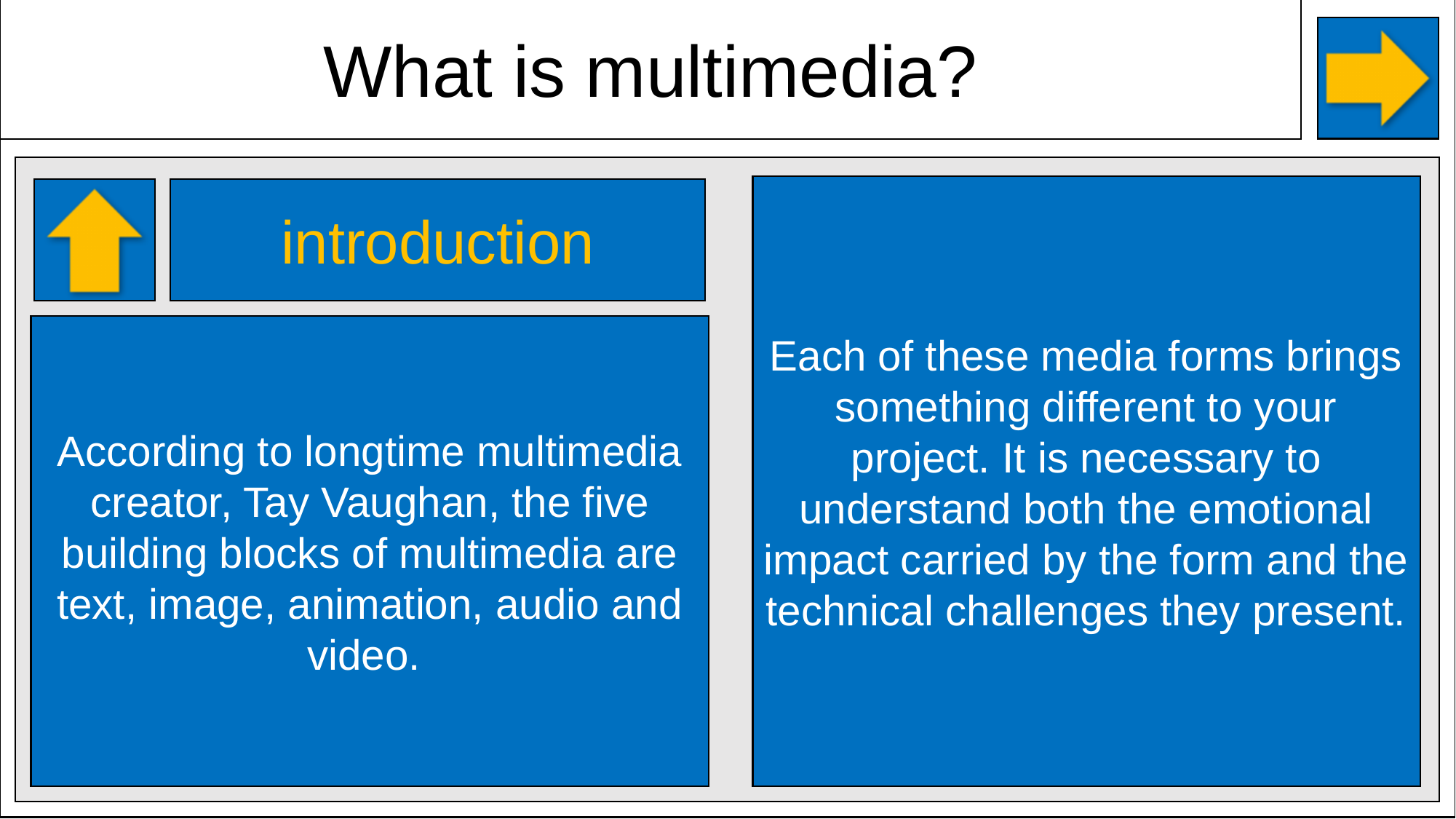

What is multimedia?

Each of these media forms brings something different to your project. It is necessary to understand both the emotional impact carried by the form and the technical challenges they present.

introduction

According to longtime multimedia creator, Tay Vaughan, the five building blocks of multimedia are text, image, animation, audio and video.